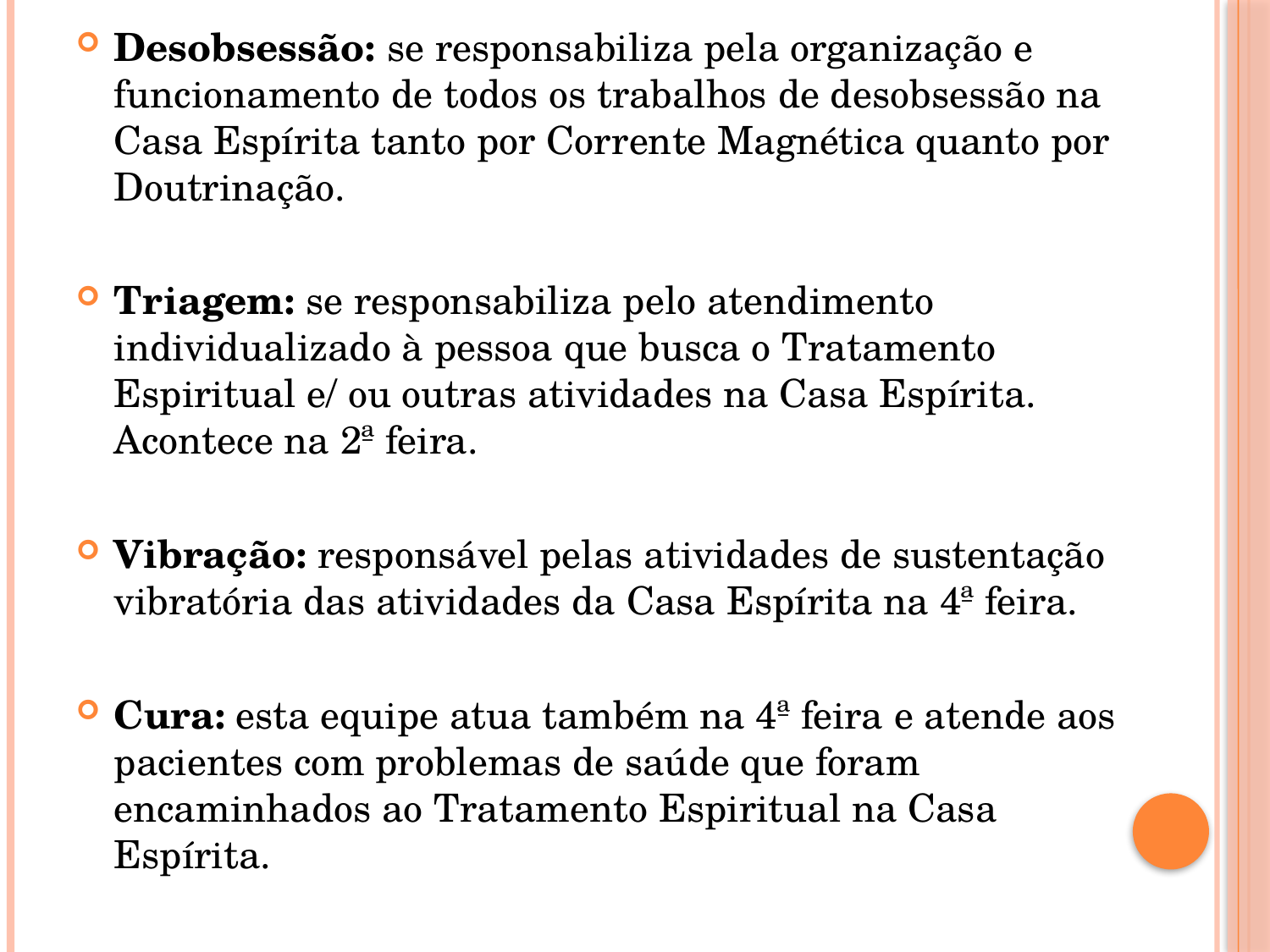

Desobsessão: se responsabiliza pela organização e funcionamento de todos os trabalhos de desobsessão na Casa Espírita tanto por Corrente Magnética quanto por Doutrinação.

Triagem: se responsabiliza pelo atendimento individualizado à pessoa que busca o Tratamento Espiritual e/ ou outras atividades na Casa Espírita. Acontece na 2ª feira.

Vibração: responsável pelas atividades de sustentação vibratória das atividades da Casa Espírita na 4ª feira.

Cura: esta equipe atua também na 4ª feira e atende aos pacientes com problemas de saúde que foram encaminhados ao Tratamento Espiritual na Casa Espírita.